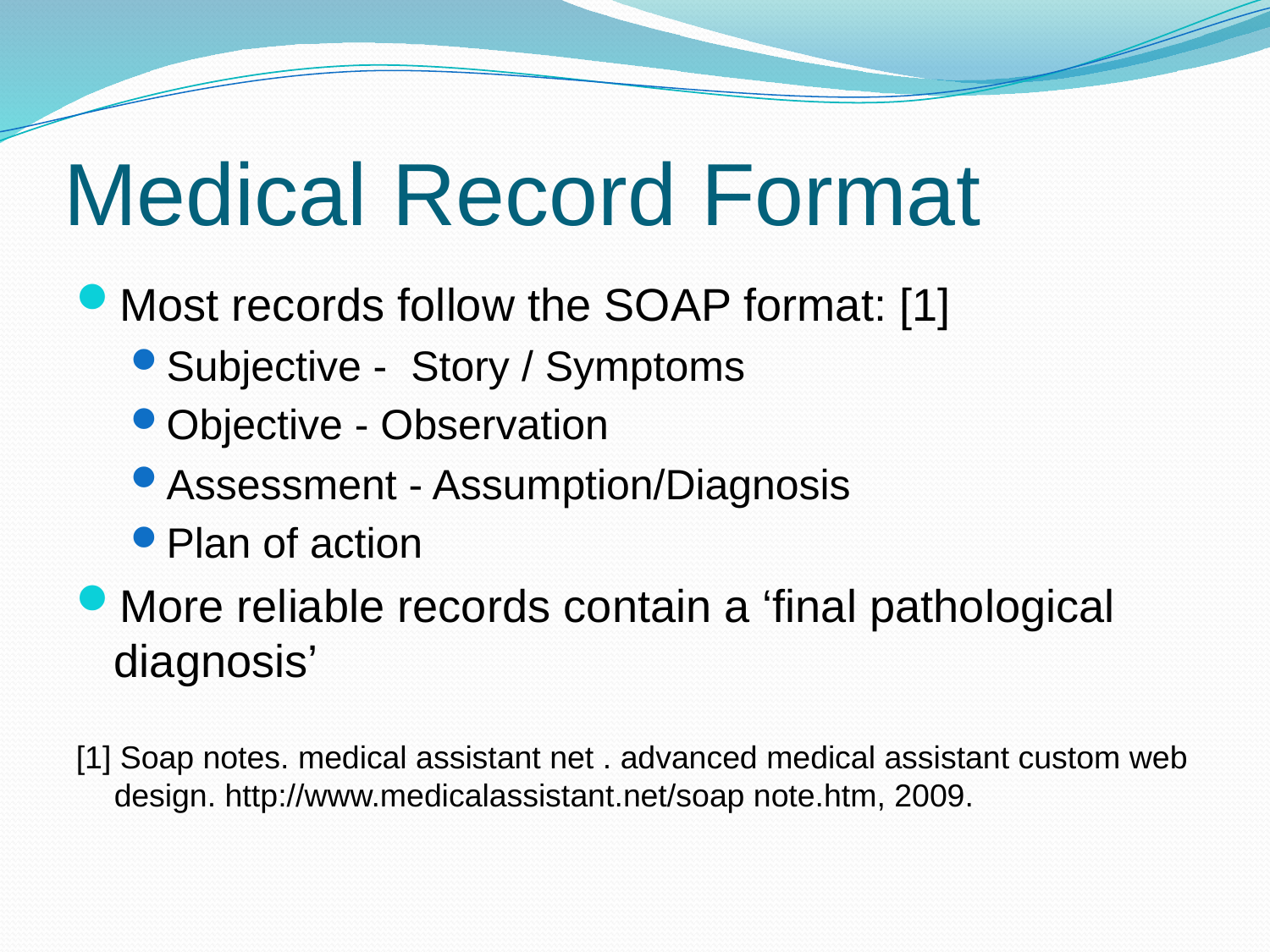

# Medical Record Format
Most records follow the SOAP format: [1]
Subjective -  Story / Symptoms
Objective - Observation
Assessment - Assumption/Diagnosis
Plan of action
More reliable records contain a ‘final pathological diagnosis’

[1] Soap notes. medical assistant net . advanced medical assistant custom web design. http://www.medicalassistant.net/soap note.htm, 2009.